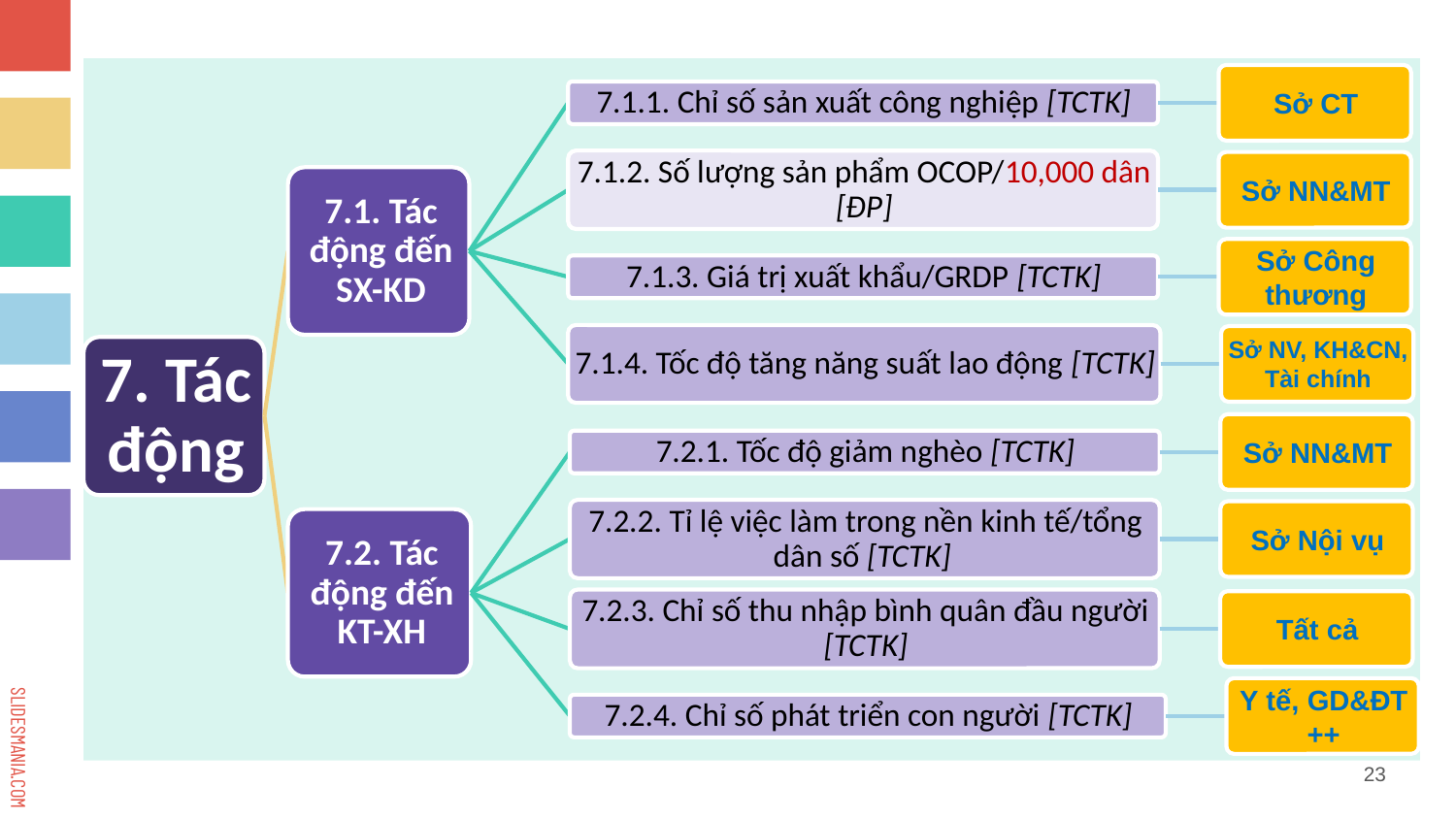

7. Tác động

7.1. Tác động đến SX-KD

7.1.1. Chỉ số sản xuất công nghiệp [TCTK]

Sở CT

7.1.2. Số lượng sản phẩm OCOP/10,000 dân [ĐP]

Sở NN&MT

7.1.3. Giá trị xuất khẩu/GRDP [TCTK]

Sở Công thương

7.1.4. Tốc độ tăng năng suất lao động [TCTK]

Sở NV, KH&CN, Tài chính

7.2. Tác động đến KT-XH

7.2.1. Tốc độ giảm nghèo [TCTK]

Sở NN&MT

7.2.2. Tỉ lệ việc làm trong nền kinh tế/tổng dân số [TCTK]

Sở Nội vụ

7.2.3. Chỉ số thu nhập bình quân đầu người [TCTK]

Tất cả

7.2.4. Chỉ số phát triển con người [TCTK]

Y tế, GD&ĐT ++
23